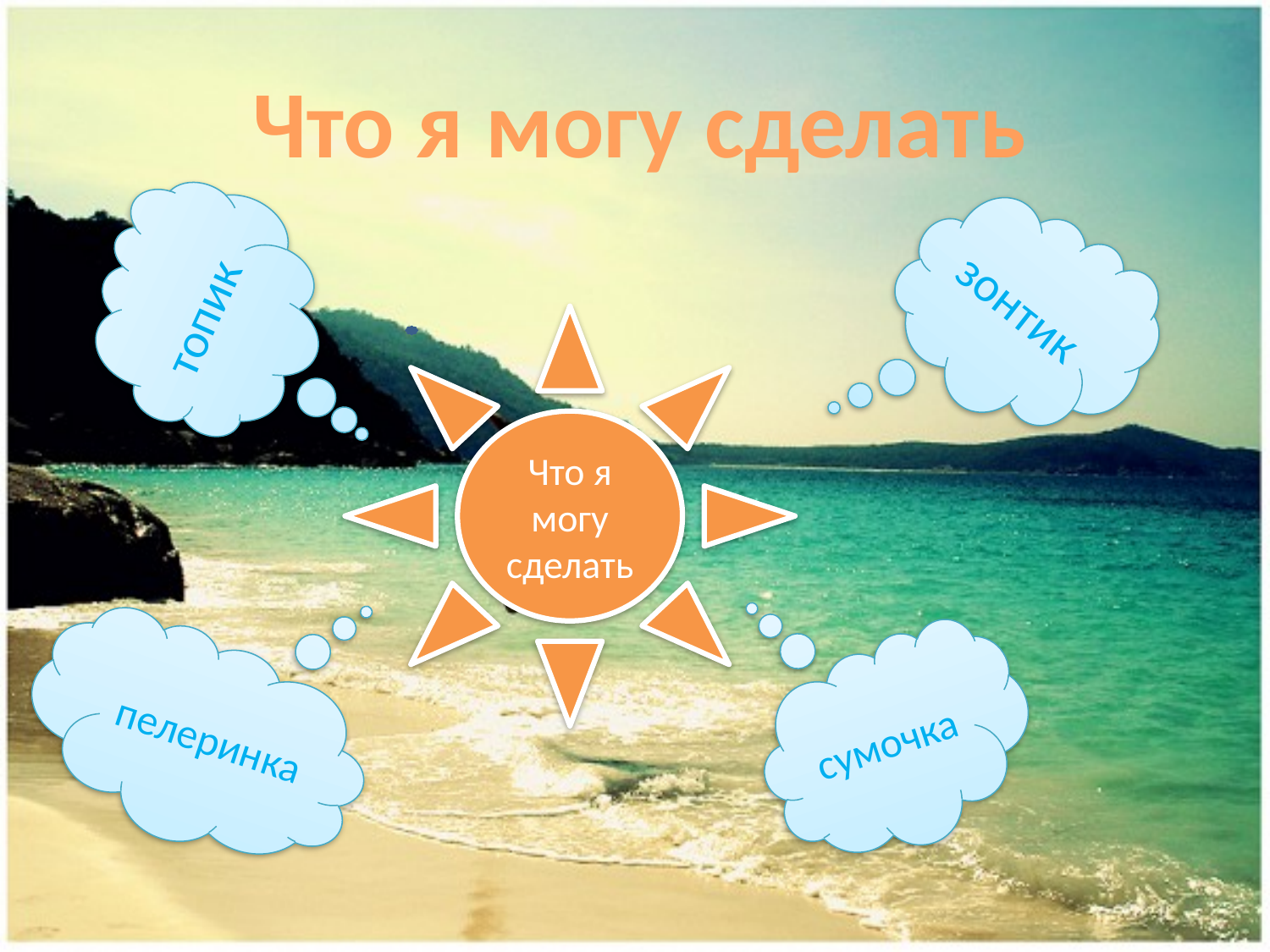

Что я могу сделать
топик
зонтик
Что я могу сделать

пелеринка
сумочка